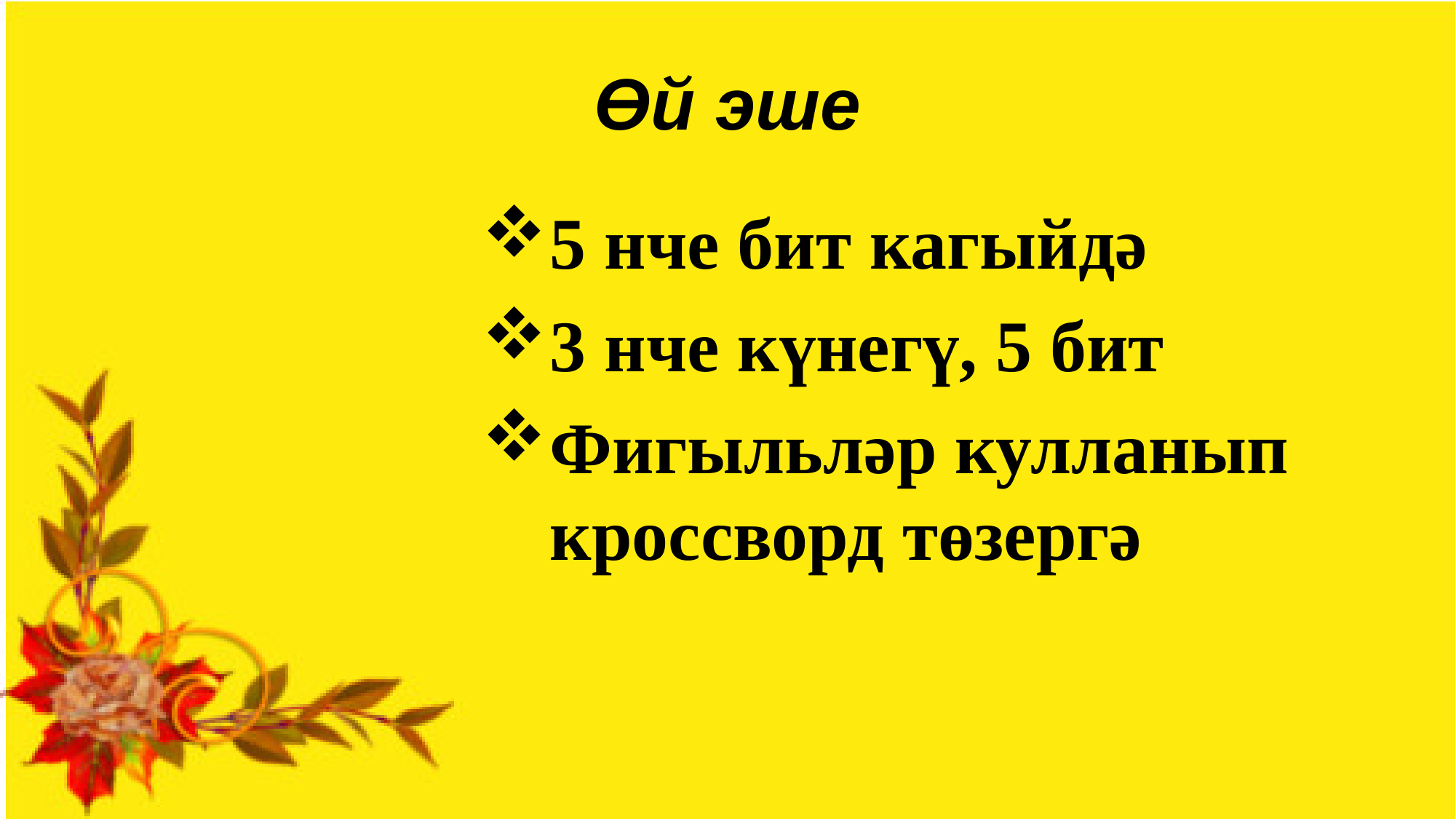

# Өй эше
5 нче бит кагыйдә
3 нче күнегү, 5 бит
Фигыльләр кулланып кроссворд төзергә